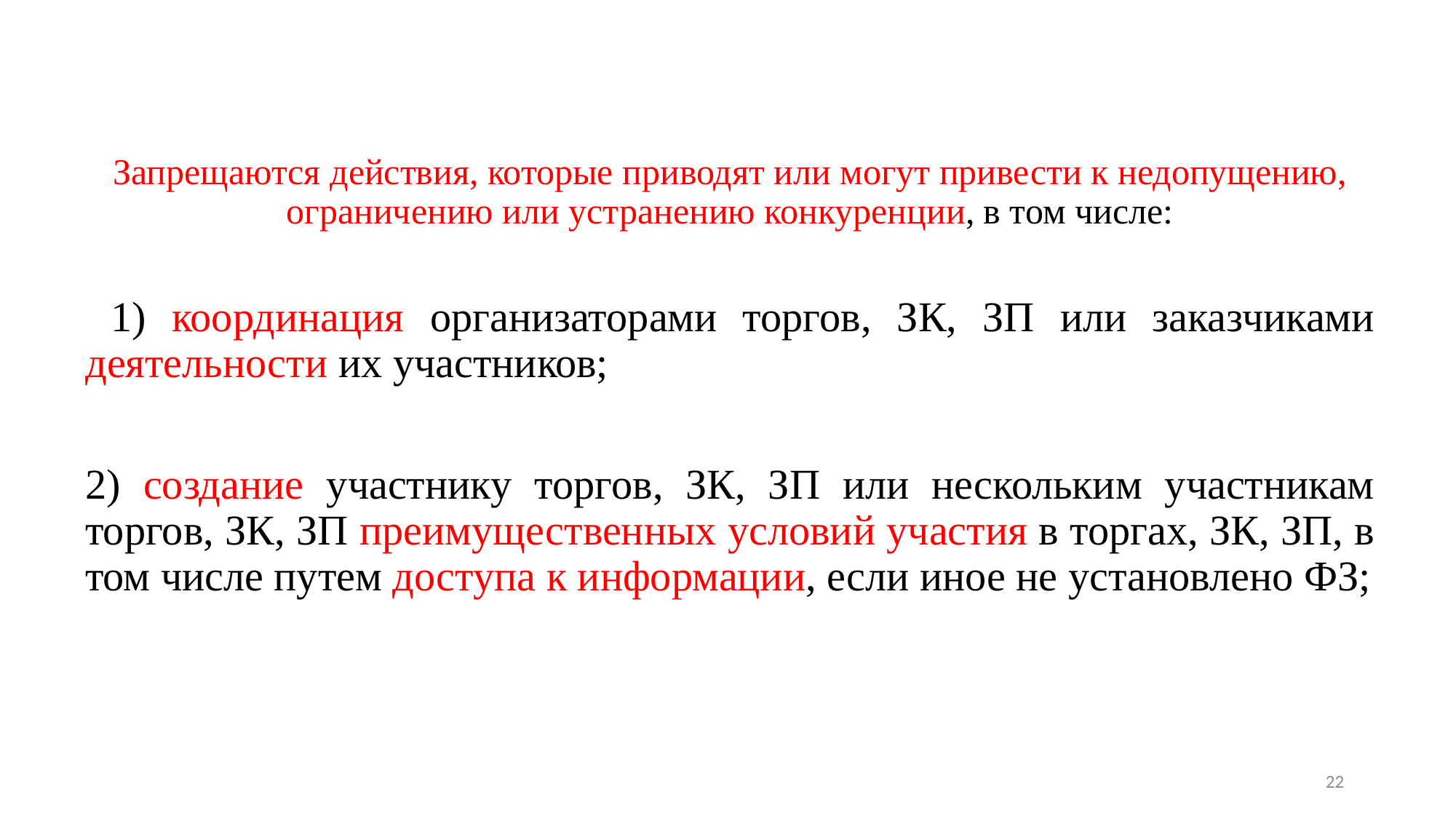

Запрещаются действия, которые приводят или могут привести к недопущению, ограничению или устранению конкуренции, в том числе:

 1) координация организаторами торгов, ЗК, ЗП или заказчиками деятельности их участников;

2) создание участнику торгов, ЗК, ЗП или нескольким участникам торгов, ЗК, ЗП преимущественных условий участия в торгах, ЗК, ЗП, в том числе путем доступа к информации, если иное не установлено ФЗ;
22